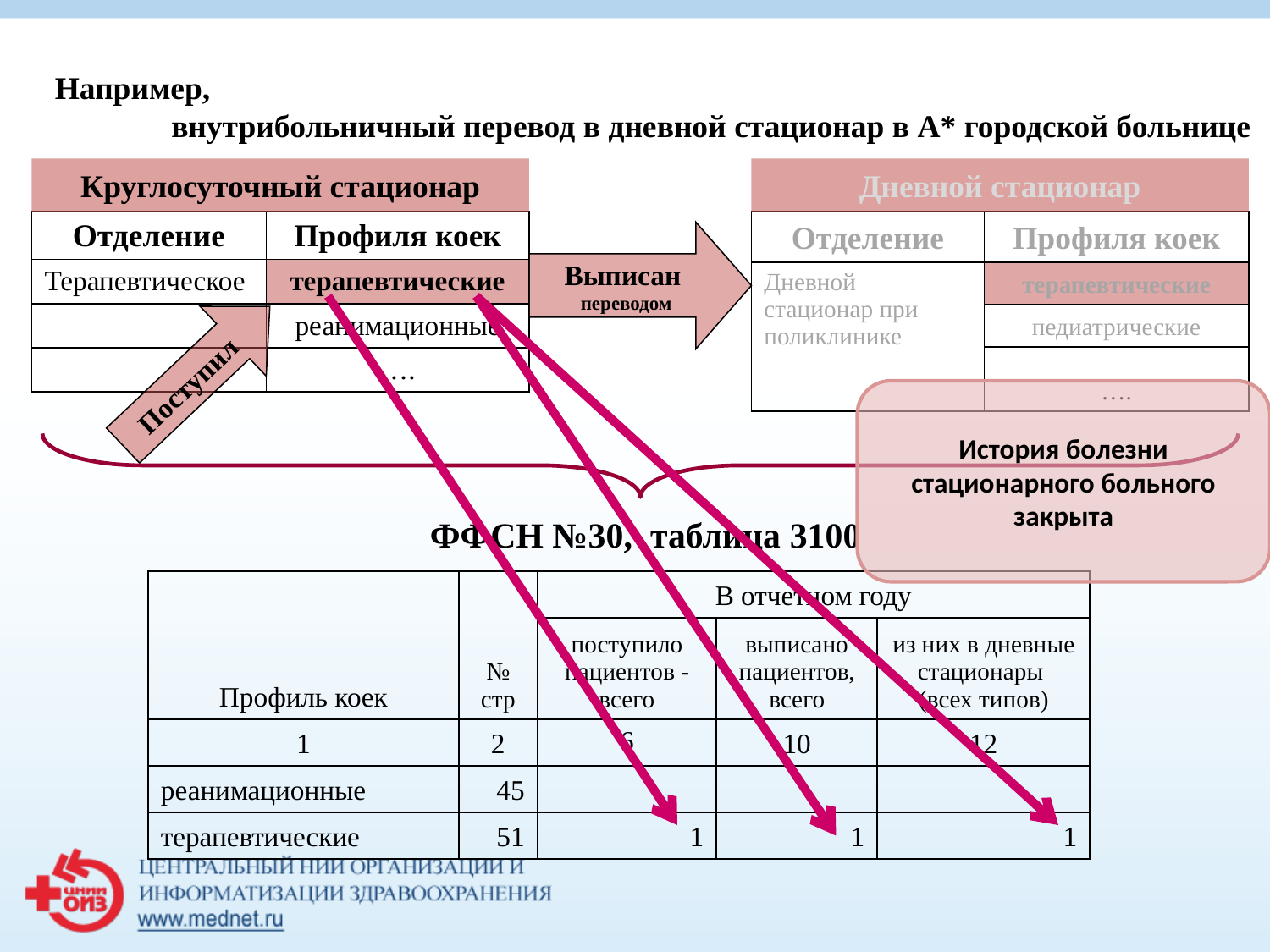

Например,
внутрибольничный перевод в дневной стационар в А* городской больнице
Круглосуточный стационар
Дневной стационар
| Отделение | Профиля коек |
| --- | --- |
| Терапевтическое | терапевтические |
|  | реанимационные |
|  | …. |
| Отделение | Профиля коек |
| --- | --- |
| Дневной стационар при поликлинике | терапевтические |
|  | педиатрические |
|  | …. |
Выписан
переводом
Поступил
История болезни стационарного больного закрыта
ФФСН №30,  таблица 3100
| Профиль коек | № стр | В отчетном году |  |  |
| --- | --- | --- | --- | --- |
|  |  | поступило пациентов - всего | выписано пациентов, всего | из них в дневные стационары (всех типов) |
| 1 | 2 | 6 | 10 | 12 |
| реанимационные | 45 |  |  |  |
| терапевтические | 51 | 1 | 1 | 1 |